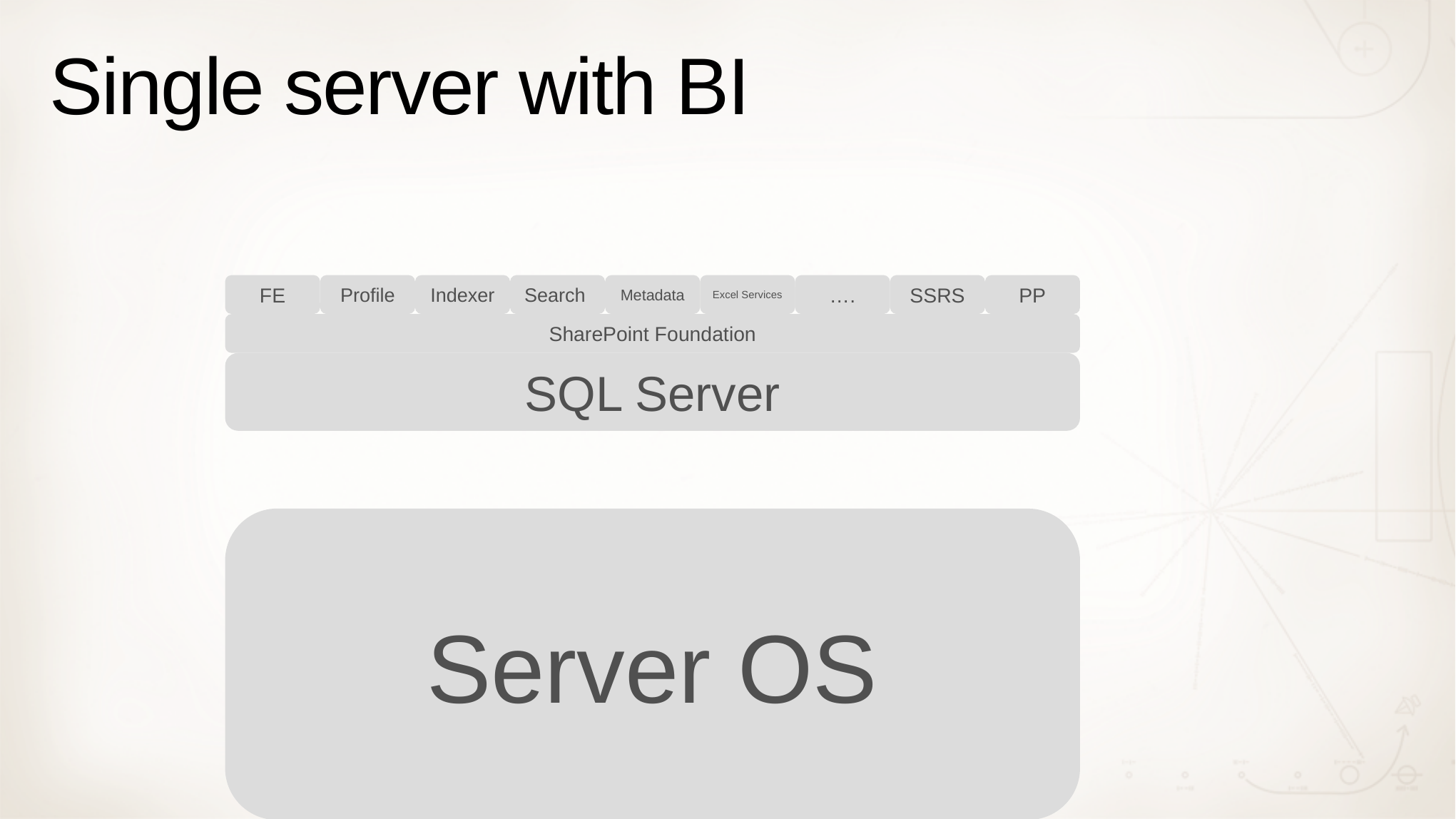

# Single server with BI
Server OS
SharePoint Foundation
FE
Profile
Indexer
Search
SSRS
SQL Server
Metadata
Excel Services
PP
….